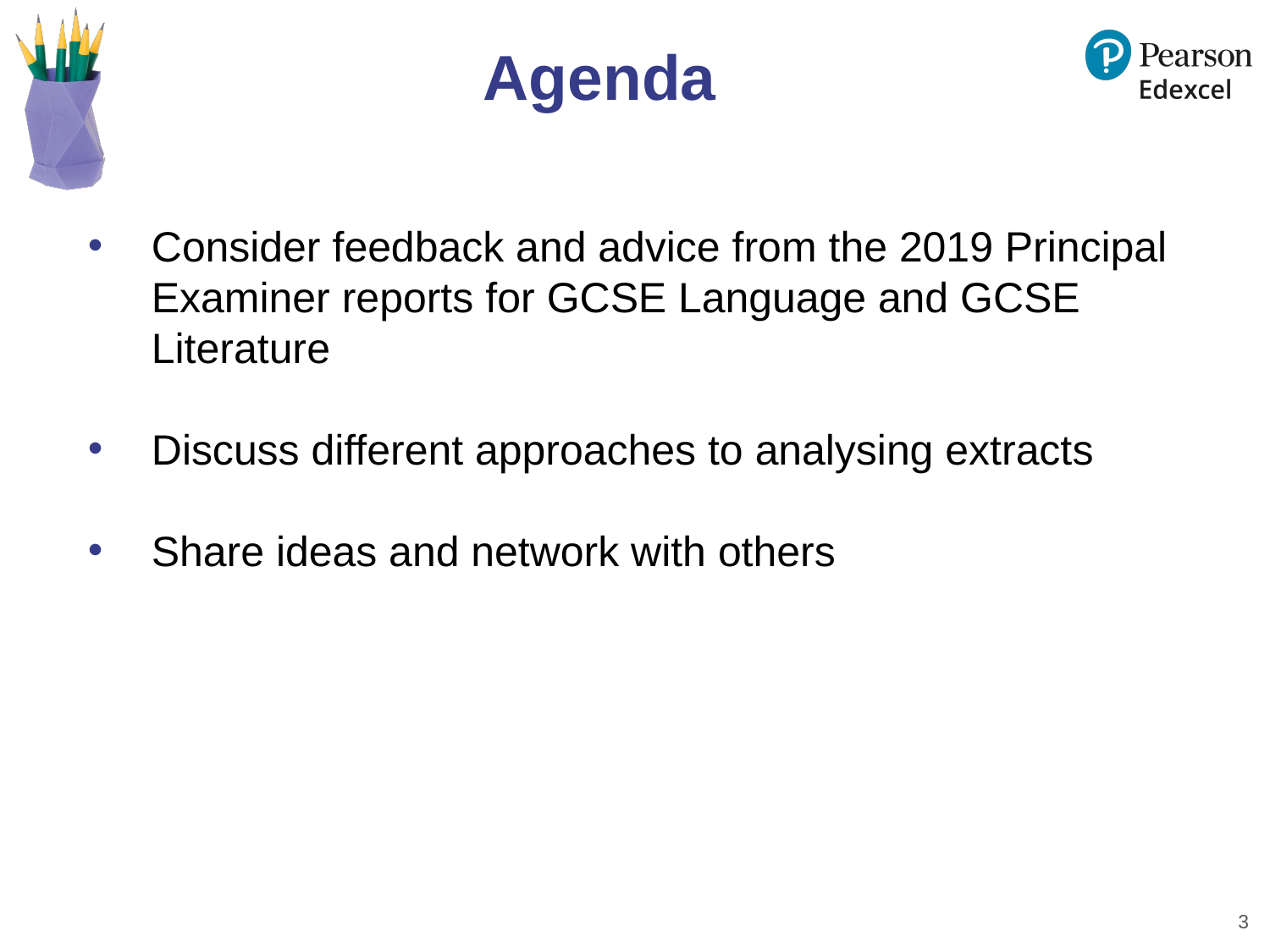

# Agenda
Consider feedback and advice from the 2019 Principal Examiner reports for GCSE Language and GCSE Literature

Discuss different approaches to analysing extracts

Share ideas and network with others